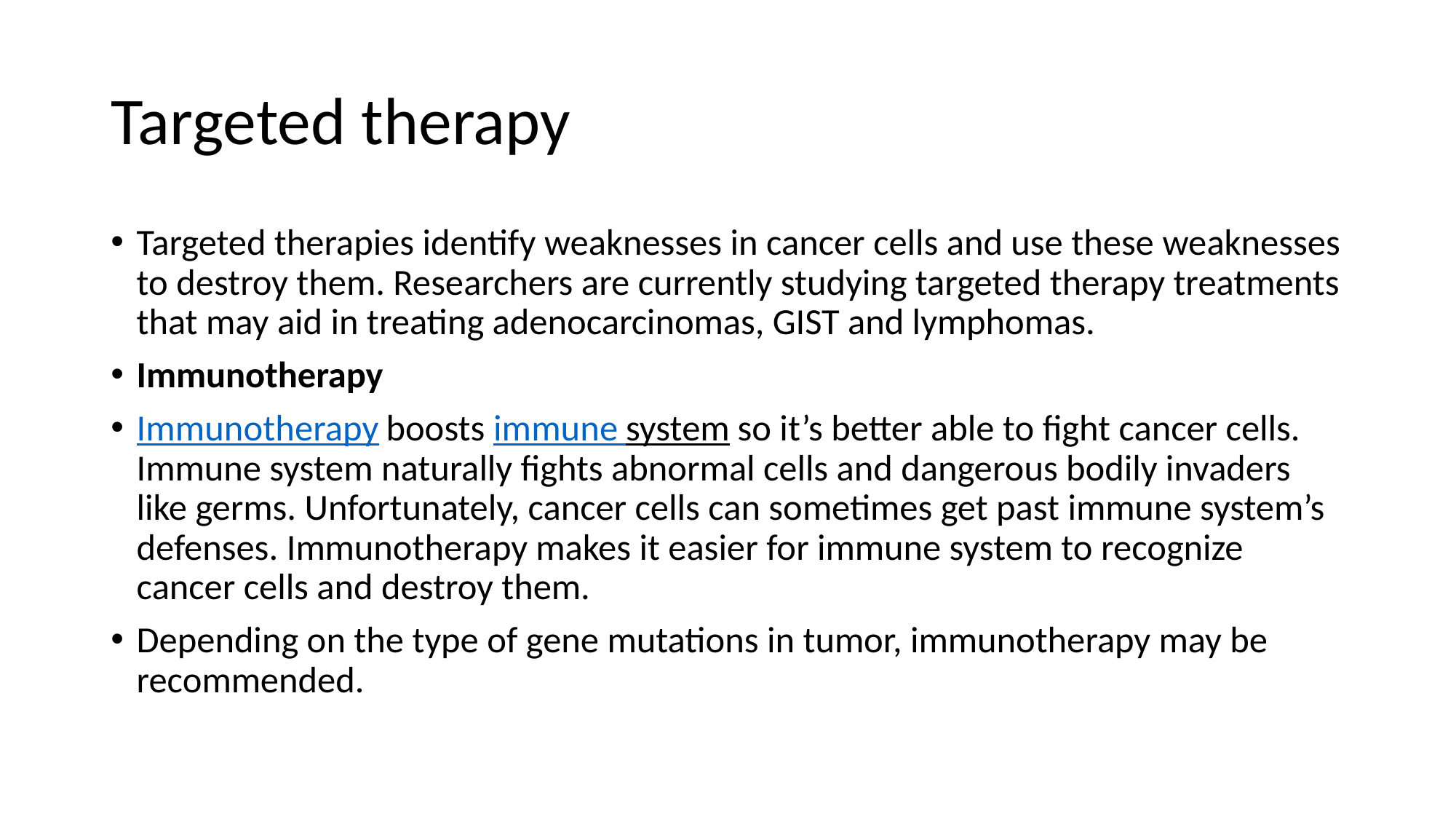

# Targeted therapy
Targeted therapies identify weaknesses in cancer cells and use these weaknesses to destroy them. Researchers are currently studying targeted therapy treatments that may aid in treating adenocarcinomas, GIST and lymphomas.
Immunotherapy
Immunotherapy boosts immune system so it’s better able to fight cancer cells. Immune system naturally fights abnormal cells and dangerous bodily invaders like germs. Unfortunately, cancer cells can sometimes get past immune system’s defenses. Immunotherapy makes it easier for immune system to recognize cancer cells and destroy them.
Depending on the type of gene mutations in tumor, immunotherapy may be recommended.